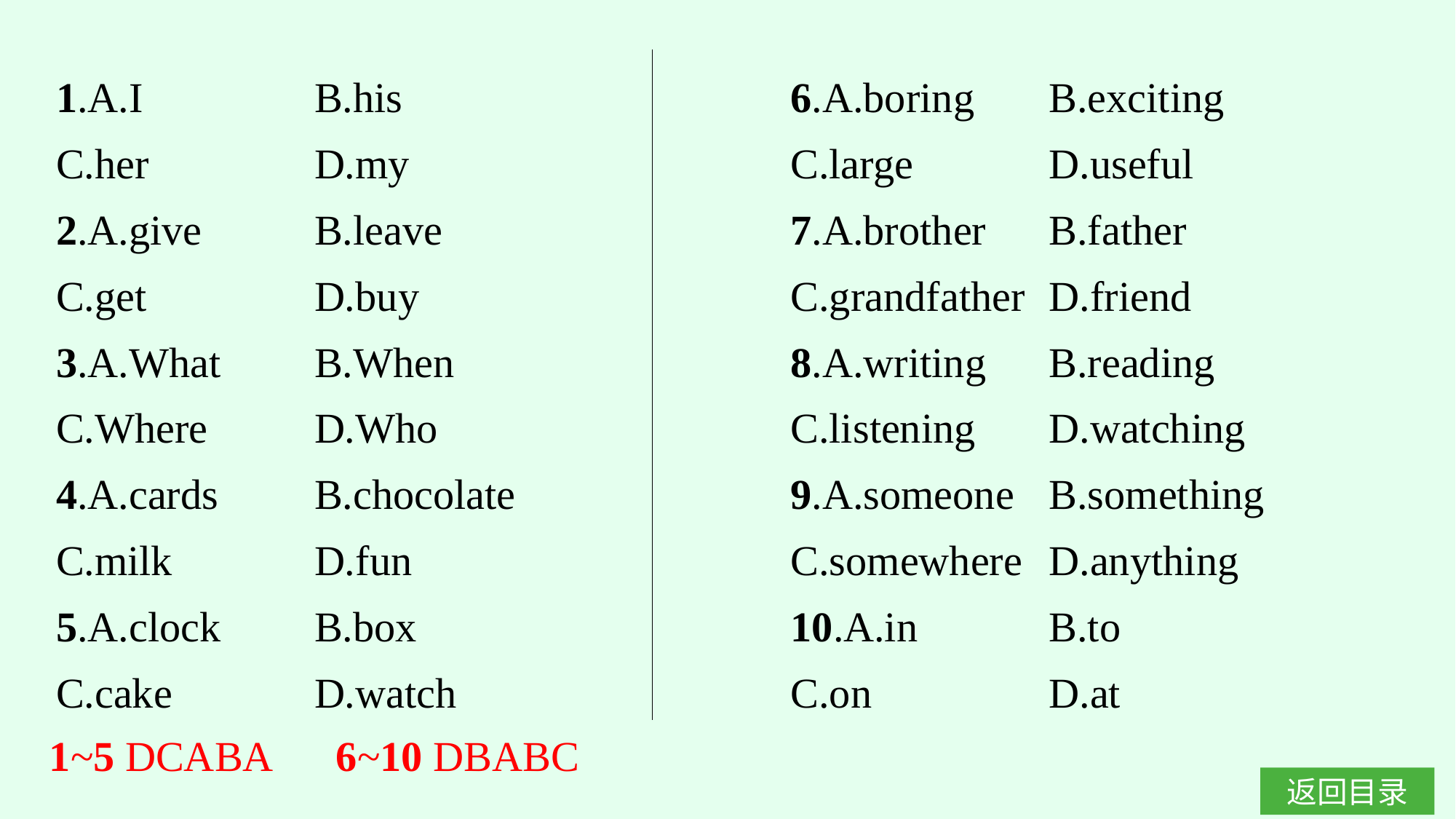

1.A.I　  	B.his
C.her		D.my
2.A.give	B.leave
C.get		D.buy
3.A.What	B.When
C.Where	D.Who
4.A.cards	B.chocolate
C.milk		D.fun
5.A.clock	B.box
C.cake		D.watch
6.A.boring	B.exciting
C.large		D.useful
7.A.brother	B.father
C.grandfather	D.friend
8.A.writing	B.reading
C.listening	D.watching
9.A.someone	B.something
C.somewhere	D.anything
10.A.in		B.to
C.on		D.at
1~5 DCABA　6~10 DBABC